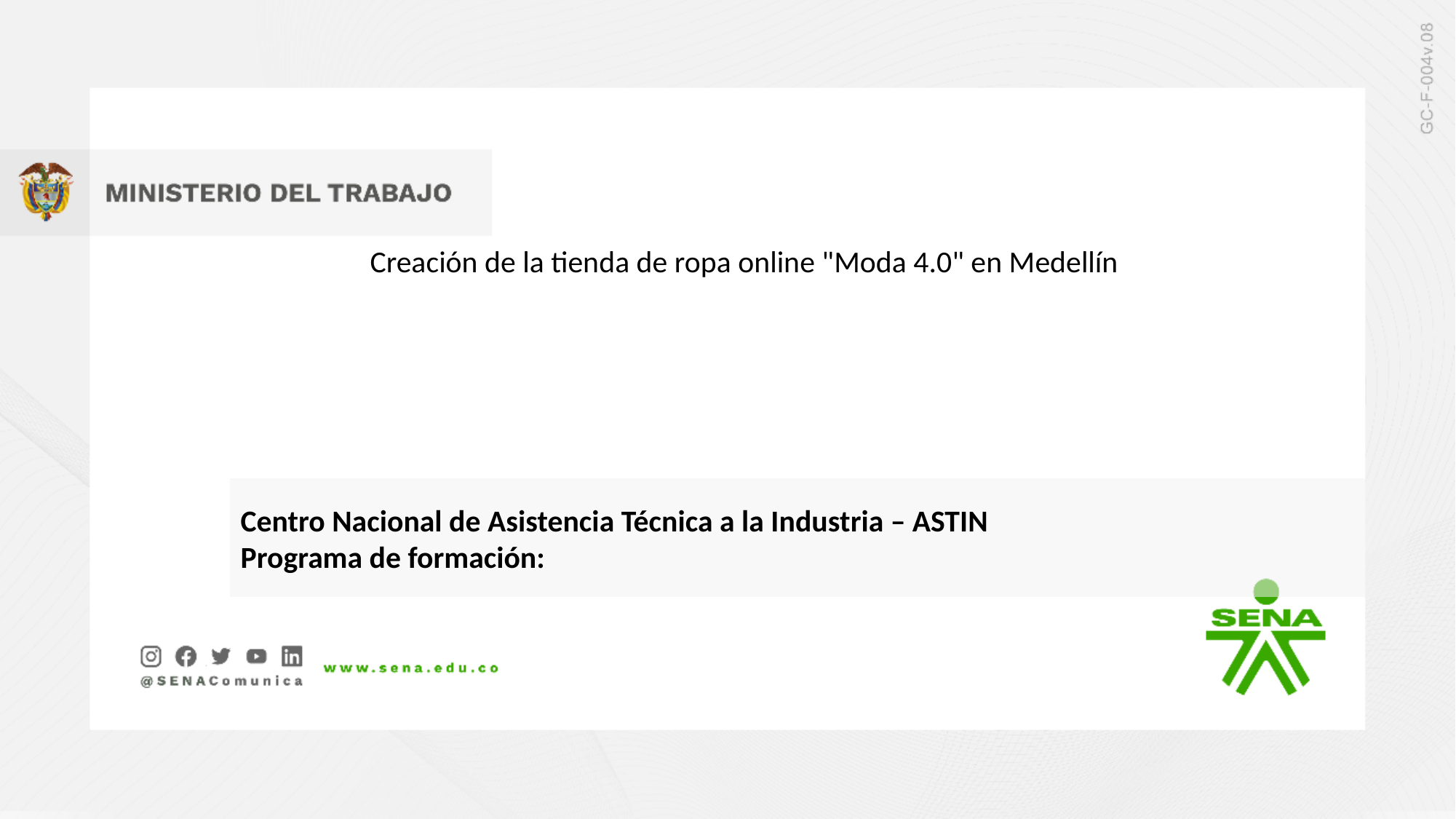

Creación de la tienda de ropa online "Moda 4.0" en Medellín
Centro Nacional de Asistencia Técnica a la Industria – ASTIN
Programa de formación: